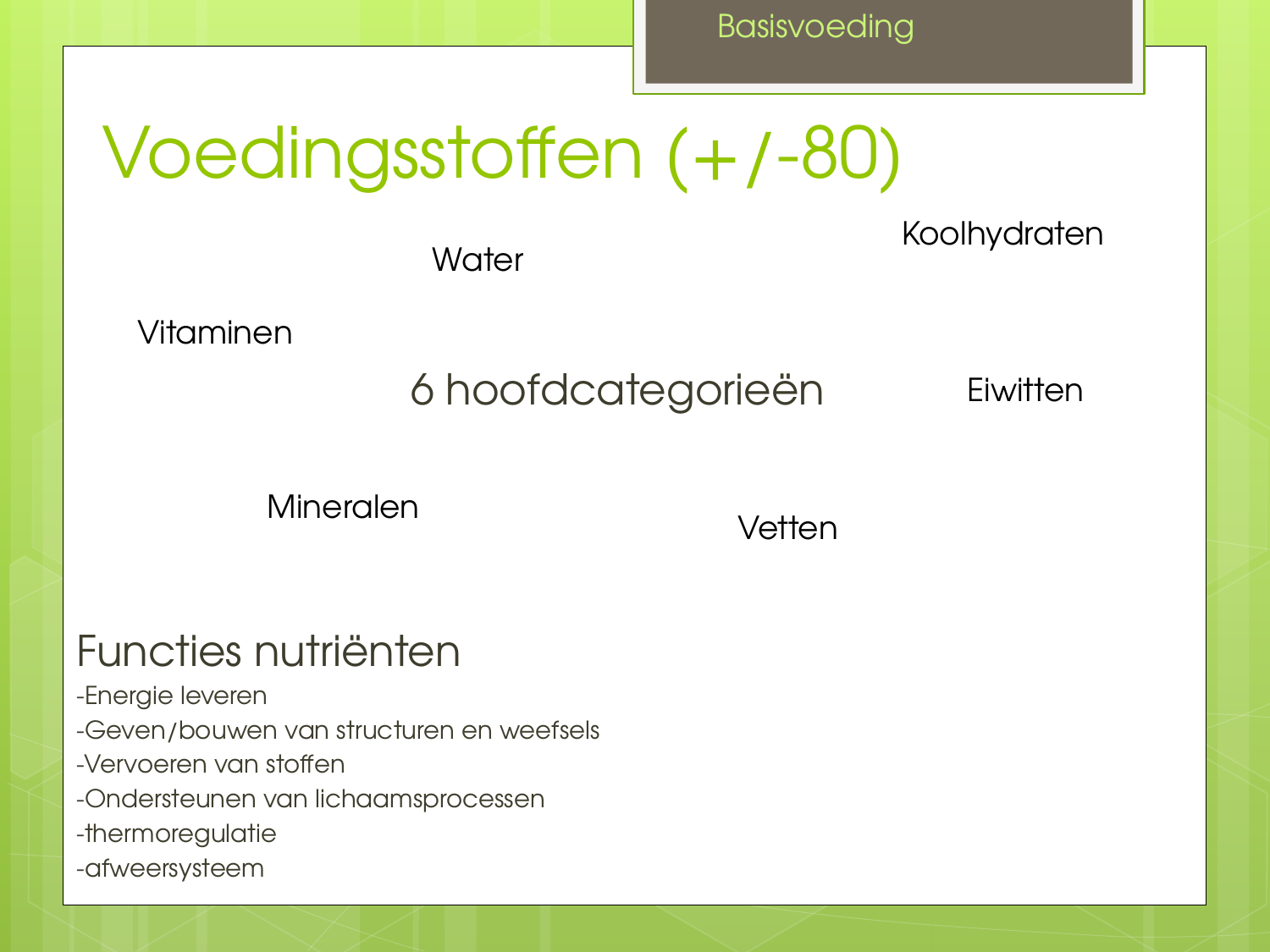

Basisvoeding
# Voedingsstoffen (+/-80)
Koolhydraten
Water
Vitaminen
6 hoofdcategorieën
Eiwitten
Mineralen
Vetten
Functies nutriënten
-Energie leveren
-Geven/bouwen van structuren en weefsels
-Vervoeren van stoffen
-Ondersteunen van lichaamsprocessen
-thermoregulatie
-afweersysteem